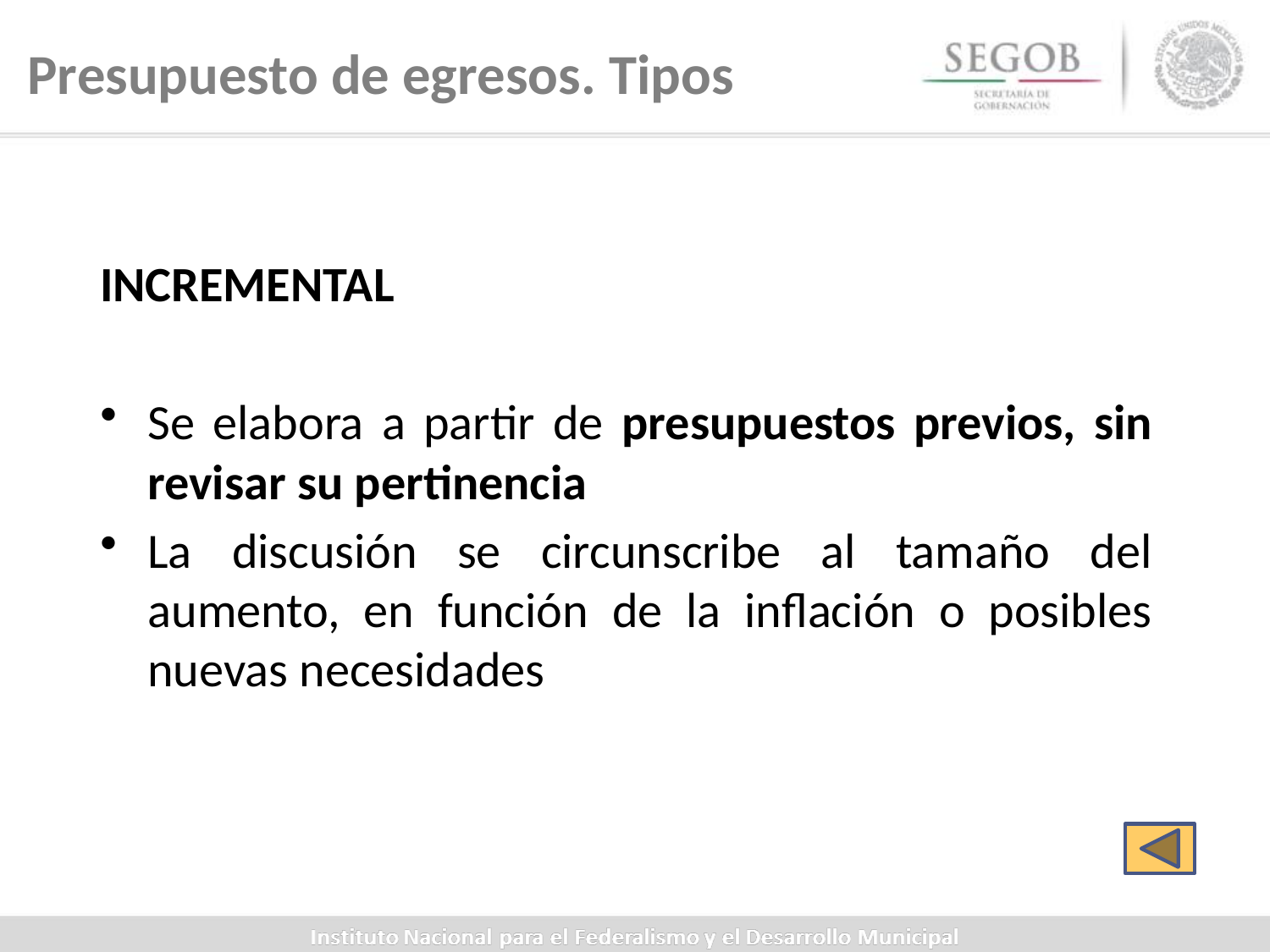

Presupuesto de egresos. Tipos
INCREMENTAL

Se elabora a partir de presupuestos previos, sin revisar su pertinencia
La discusión se circunscribe al tamaño del aumento, en función de la inflación o posibles nuevas necesidades